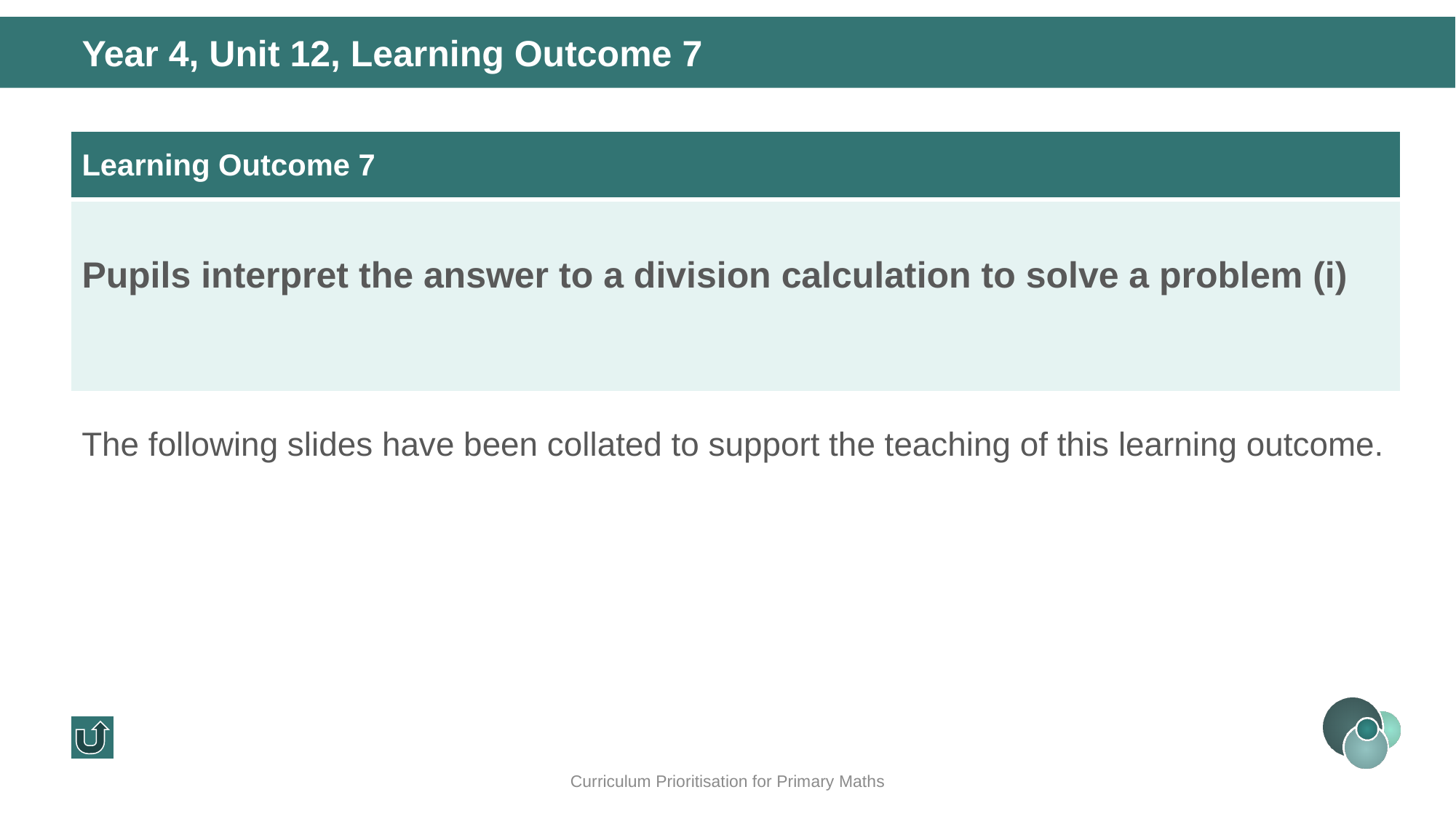

Year 4, Unit 12, Learning Outcome 7
| Learning Outcome 7 |
| --- |
| Pupils interpret the answer to a division calculation to solve a problem (i) |
The following slides have been collated to support the teaching of this learning outcome.

Curriculum Prioritisation for Primary Maths